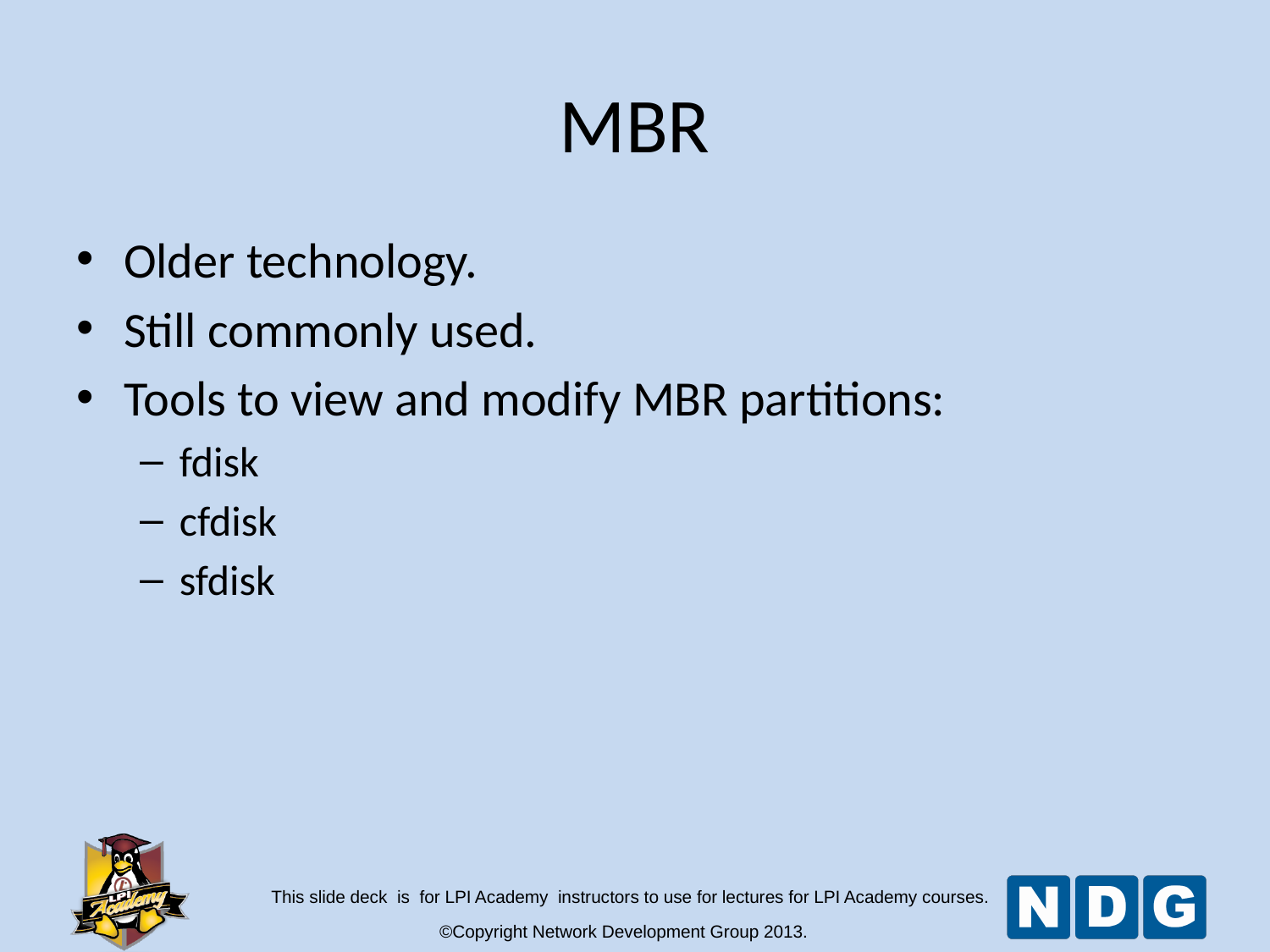

MBR
Older technology.
Still commonly used.
Tools to view and modify MBR partitions:
fdisk
cfdisk
sfdisk